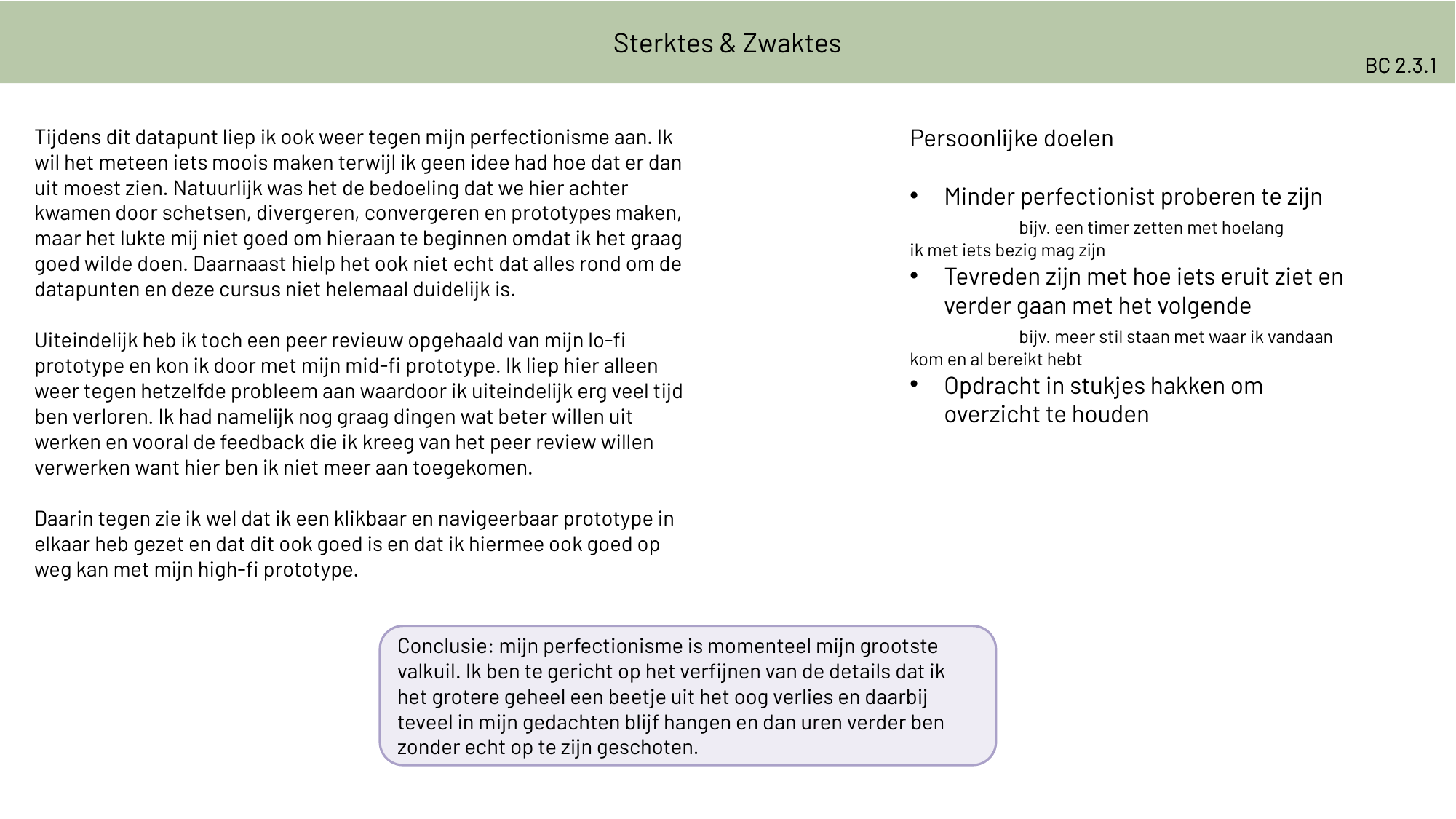

Sterktes & Zwaktes
BC 2.3.1
BC 2.3.1
Persoonlijke doelen

Minder perfectionist proberen te zijn
	bijv. een timer zetten met hoelang 	ik met iets bezig mag zijn
Tevreden zijn met hoe iets eruit ziet en verder gaan met het volgende
	bijv. meer stil staan met waar ik vandaan 	kom en al bereikt hebt
Opdracht in stukjes hakken om overzicht te houden
Tijdens dit datapunt liep ik ook weer tegen mijn perfectionisme aan. Ik wil het meteen iets moois maken terwijl ik geen idee had hoe dat er dan uit moest zien. Natuurlijk was het de bedoeling dat we hier achter kwamen door schetsen, divergeren, convergeren en prototypes maken, maar het lukte mij niet goed om hieraan te beginnen omdat ik het graag goed wilde doen. Daarnaast hielp het ook niet echt dat alles rond om de datapunten en deze cursus niet helemaal duidelijk is.

Uiteindelijk heb ik toch een peer revieuw opgehaald van mijn lo-fi prototype en kon ik door met mijn mid-fi prototype. Ik liep hier alleen weer tegen hetzelfde probleem aan waardoor ik uiteindelijk erg veel tijd ben verloren. Ik had namelijk nog graag dingen wat beter willen uit werken en vooral de feedback die ik kreeg van het peer review willen verwerken want hier ben ik niet meer aan toegekomen.

Daarin tegen zie ik wel dat ik een klikbaar en navigeerbaar prototype in elkaar heb gezet en dat dit ook goed is en dat ik hiermee ook goed op weg kan met mijn high-fi prototype.
Conclusie: mijn perfectionisme is momenteel mijn grootste valkuil. Ik ben te gericht op het verfijnen van de details dat ik het grotere geheel een beetje uit het oog verlies en daarbij teveel in mijn gedachten blijf hangen en dan uren verder ben zonder echt op te zijn geschoten.
Bijvoorbeeld een timer zetten met hoelang ik met iets bezig mag zijn en daarna is het ook goed